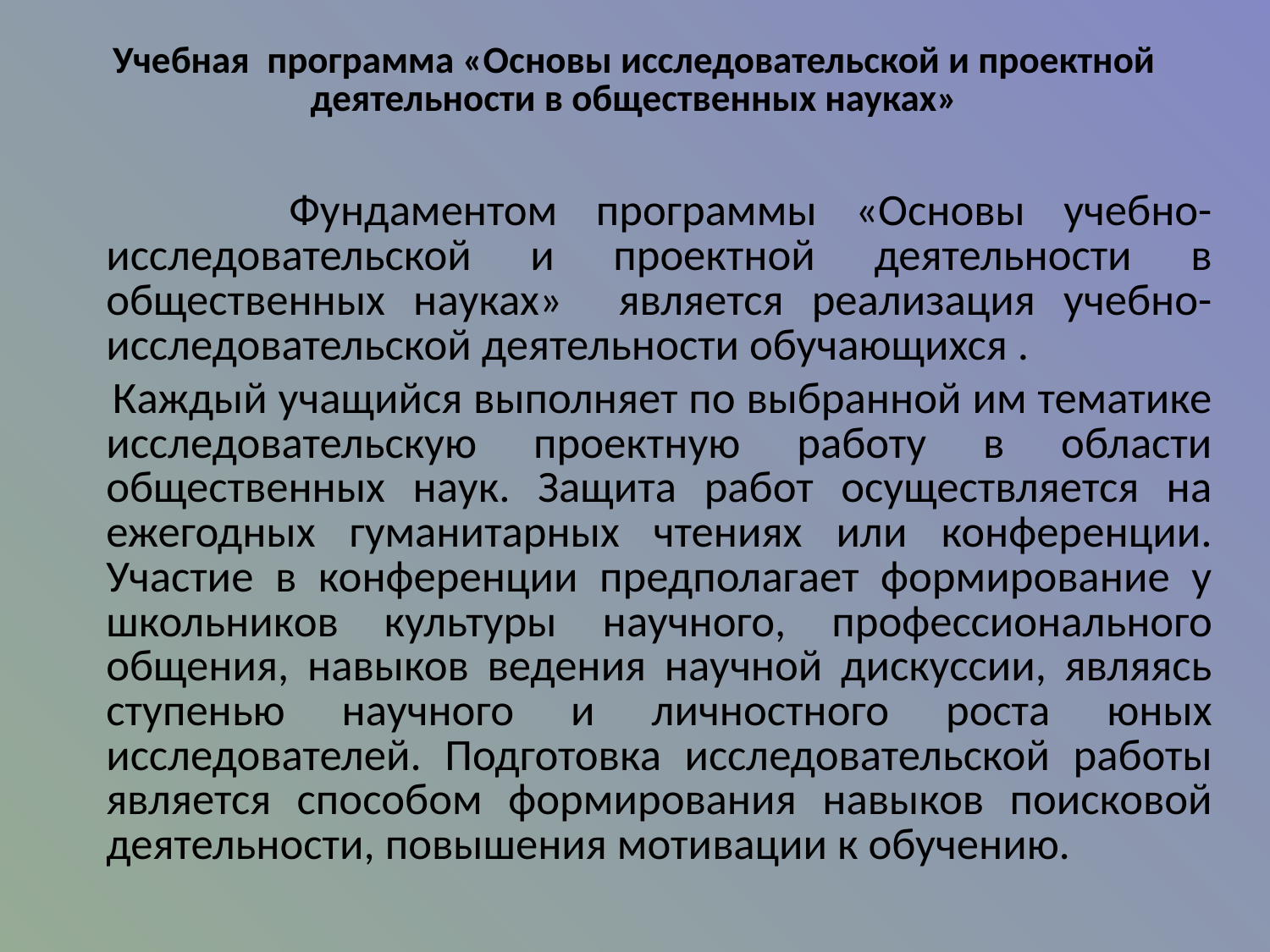

# Учебная  программа «Основы исследовательской и проектной деятельности в общественных науках»
      Фундаментом программы «Основы учебно-исследовательской и проектной деятельности в общественных науках»  является реализация учебно-исследовательской деятельности обучающихся .
     Каждый учащийся выполняет по выбранной им тематике исследовательскую проектную работу в области общественных наук. Защита работ осуществляется на ежегодных гуманитарных чтениях или конференции. Участие в конференции предполагает формирование у школьников культуры научного, профессионального общения, навыков ведения научной дискуссии, являясь ступенью научного и личностного роста юных исследователей. Подготовка исследовательской работы является способом формирования навыков поисковой деятельности, повышения мотивации к обучению.